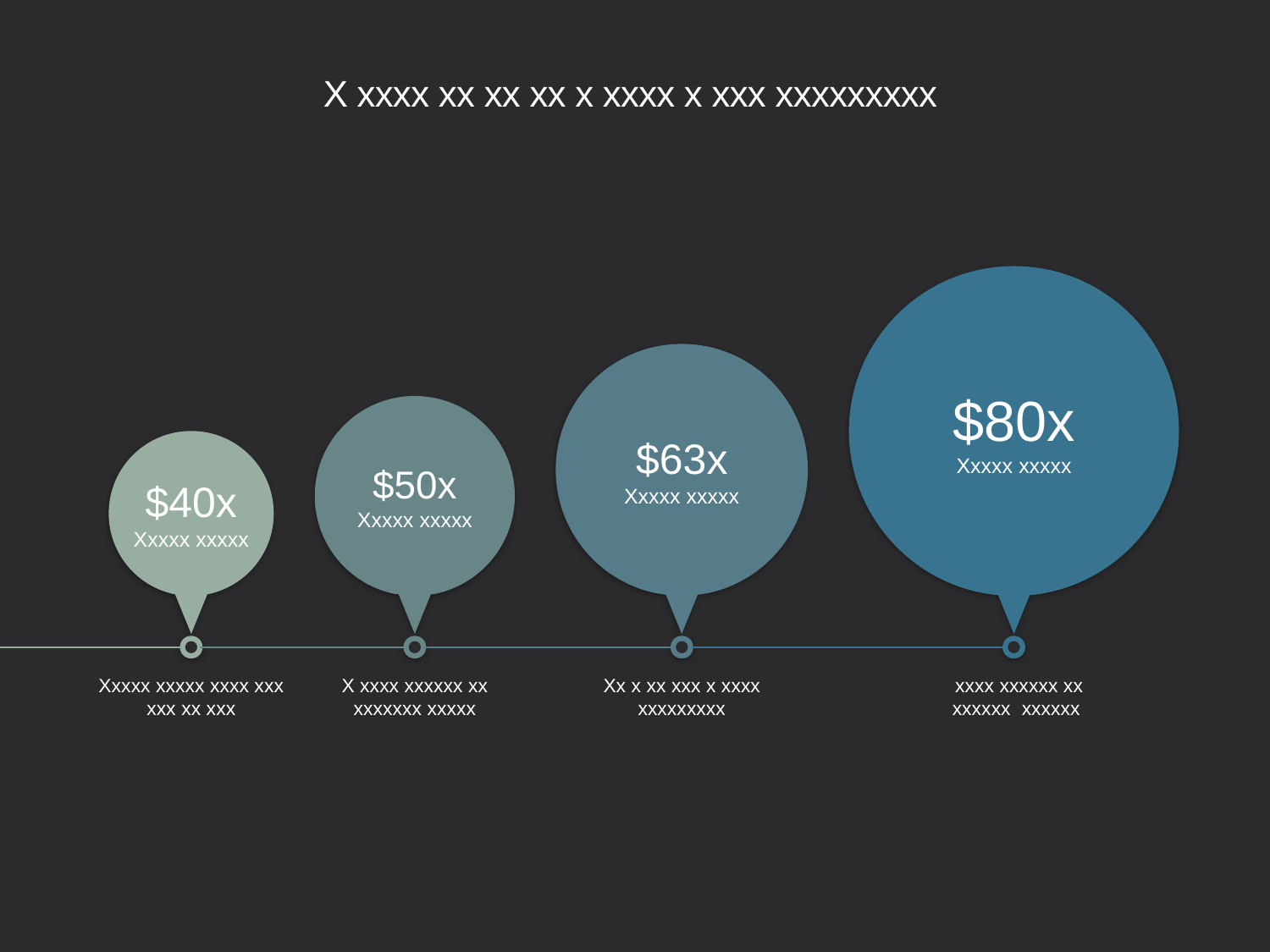

# X xxxx xx xx xx x xxxx x xxx xxxxxxxxx
$80x
Xxxxx xxxxx
$63x
Xxxxx xxxxx
$50x
Xxxxx xxxxx
$40x
Xxxxx xxxxx

Xxxxx xxxxx xxxx xxx xxx xx xxx
X xxxx xxxxxx xx xxxxxxx xxxxx
Xx x xx xxx x xxxx xxxxxxxxx
 xxxx xxxxxx xx xxxxxx  xxxxxx